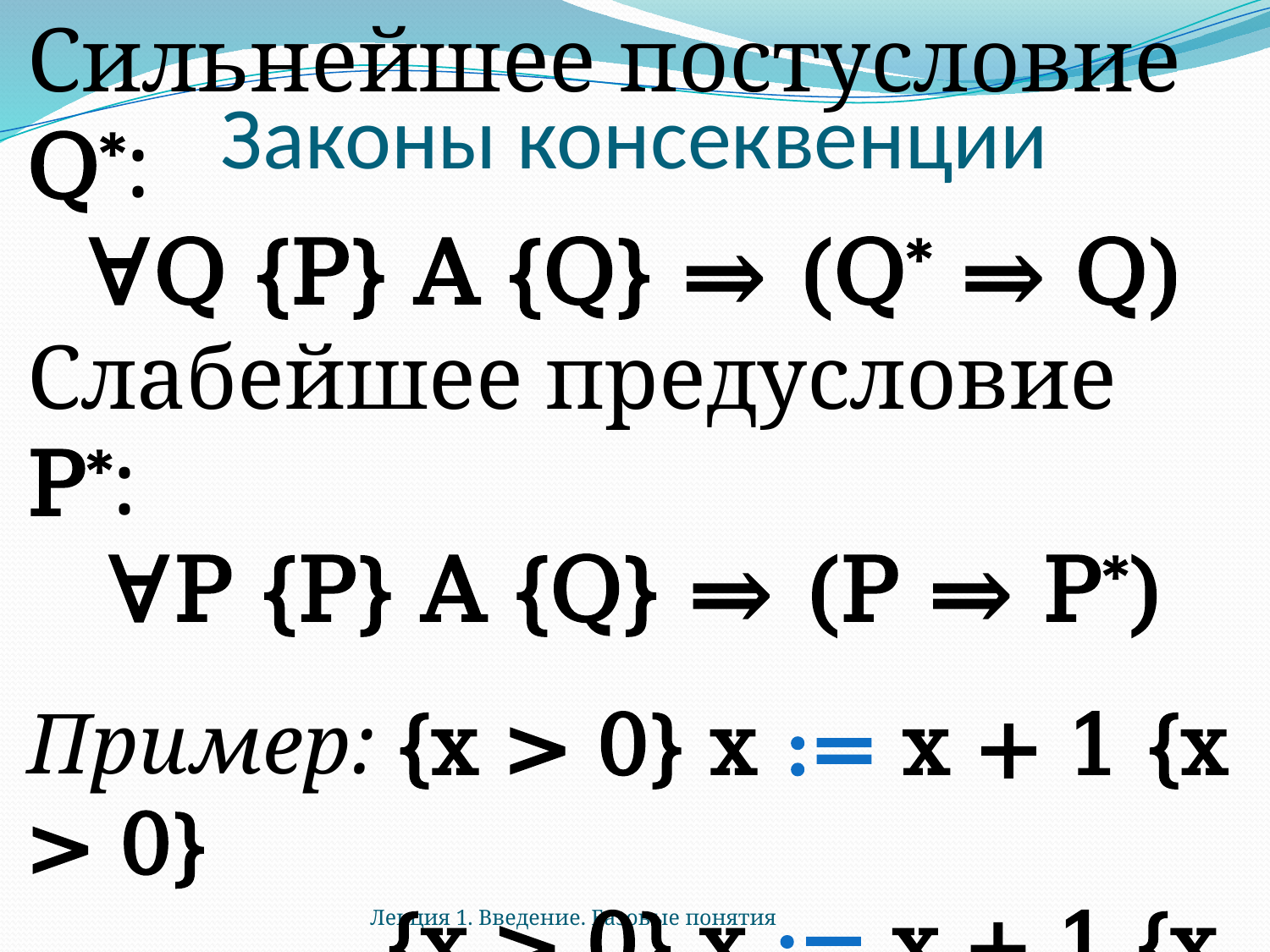

# Законы консеквенции
Сильнейшее постусловие Q*:
∀Q {P} A {Q} ⇒ (Q* ⇒ Q)
Слабейшее предусловие P*:
∀P {P} A {Q} ⇒ (P ⇒ P*)

Пример: {x > 0} x := x + 1 {x > 0}
		    {x > 0} x := x + 1 {x > 1}
Лекция 1. Введение. Базовые понятия